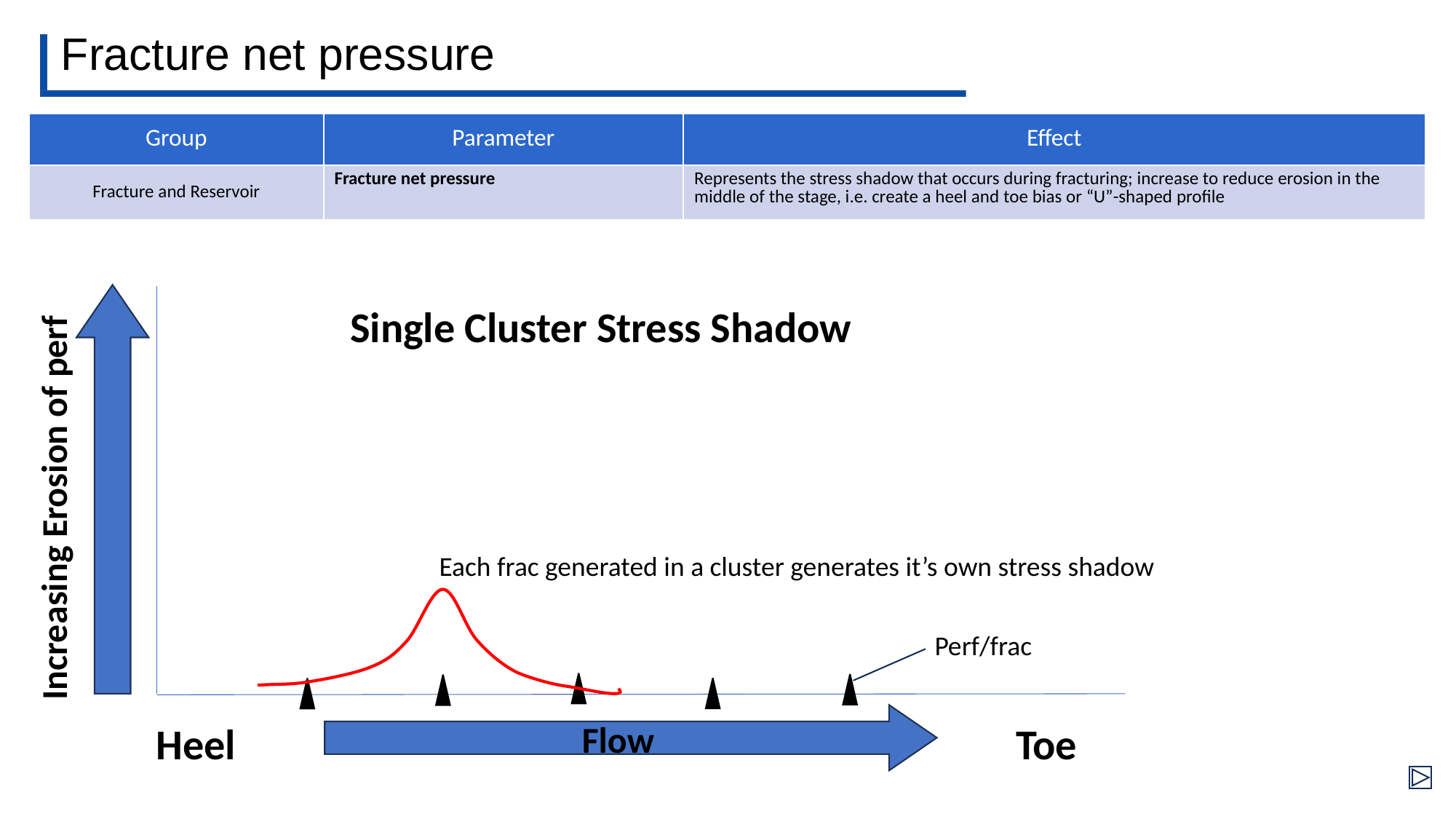

# Fracture net pressure

| Group | Parameter | Effect |
| --- | --- | --- |
| Fracture and Reservoir | Fracture net pressure | Represents the stress shadow that occurs during fracturing; increase to reduce erosion in the middle of the stage, i.e. create a heel and toe bias or “U”-shaped profile |
Single Cluster Stress Shadow

Increasing Erosion of perf
Each frac generated in a cluster generates it’s own stress shadow

Perf/frac

Heel
Flow
Toe